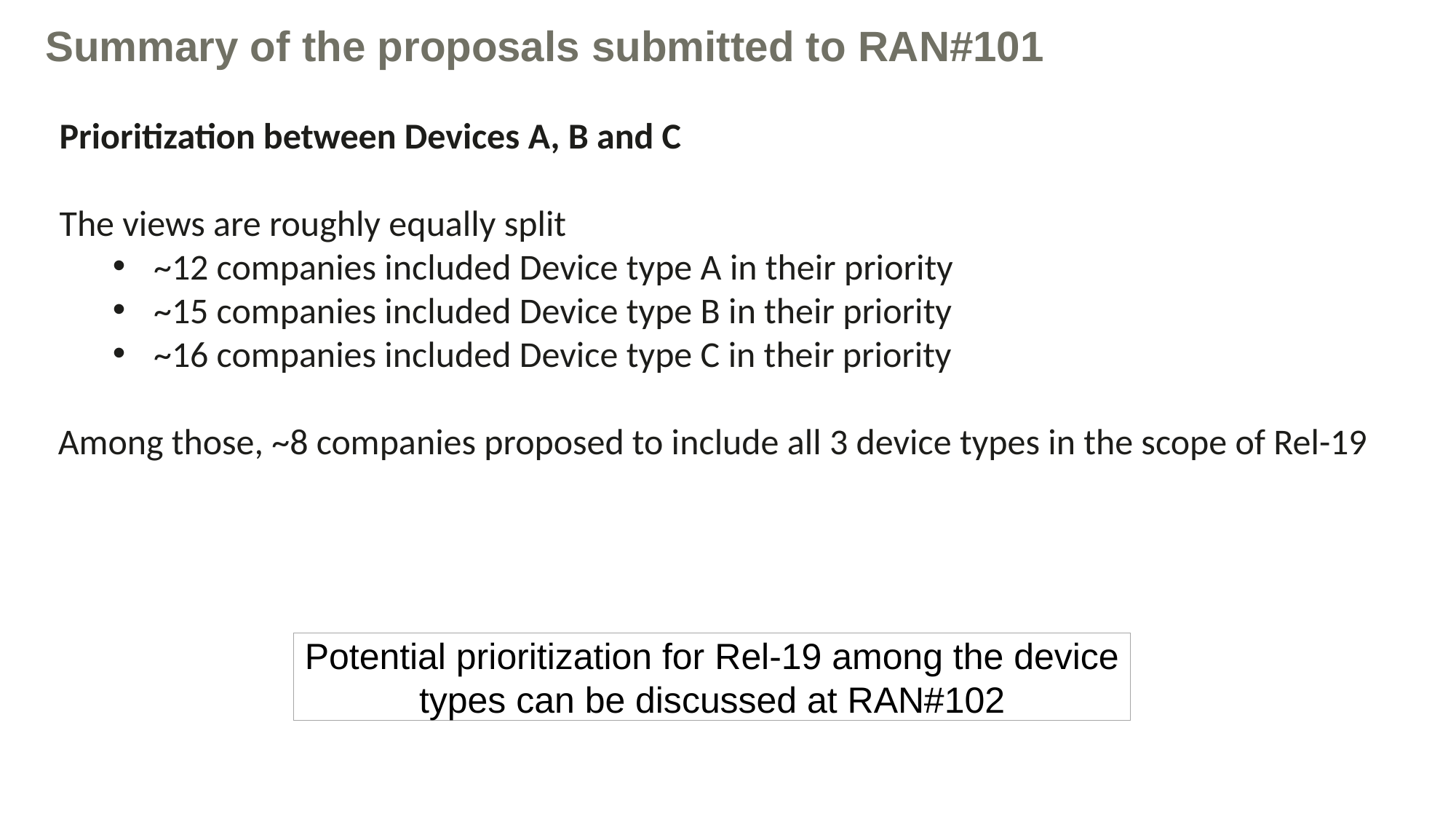

Summary of the proposals submitted to RAN#101
Prioritization between Devices A, B and C

The views are roughly equally split
~12 companies included Device type A in their priority
~15 companies included Device type B in their priority
~16 companies included Device type C in their priority

Among those, ~8 companies proposed to include all 3 device types in the scope of Rel-19

Potential prioritization for Rel-19 among the device types can be discussed at RAN#102